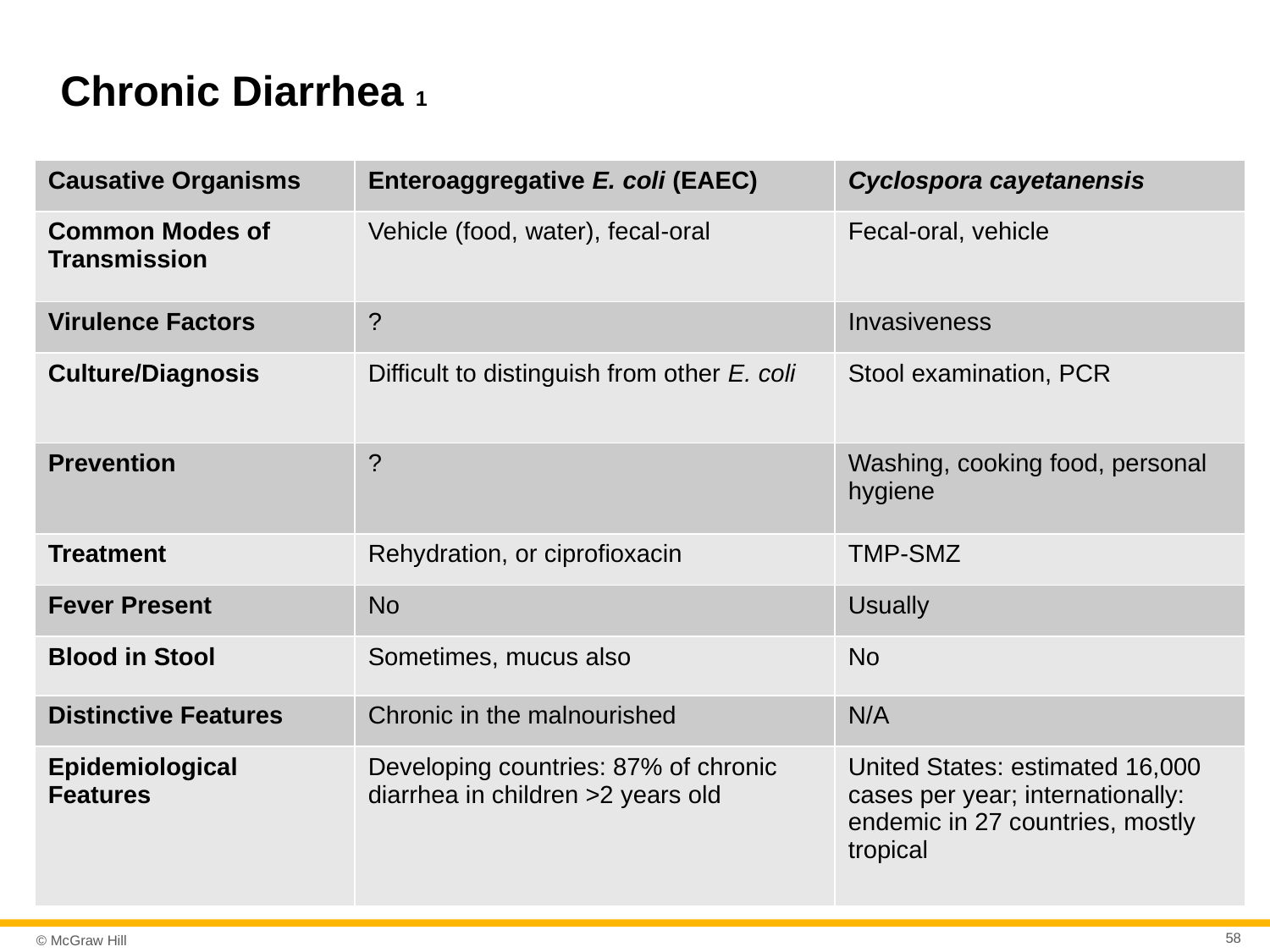

# Chronic Diarrhea 1
| Causative Organisms | Enteroaggregative E. coli (EAEC) | Cyclospora cayetanensis |
| --- | --- | --- |
| Common Modes of Transmission | Vehicle (food, water), fecal-oral | Fecal-oral, vehicle |
| Virulence Factors | ? | Invasiveness |
| Culture/Diagnosis | Difficult to distinguish from other E. coli | Stool examination, PCR |
| Prevention | ? | Washing, cooking food, personal hygiene |
| Treatment | Rehydration, or ciprofioxacin | TMP-SMZ |
| Fever Present | No | Usually |
| Blood in Stool | Sometimes, mucus also | No |
| Distinctive Features | Chronic in the malnourished | N/A |
| Epidemiological Features | Developing countries: 87% of chronic diarrhea in children >2 years old | United States: estimated 16,000 cases per year; internationally: endemic in 27 countries, mostly tropical |